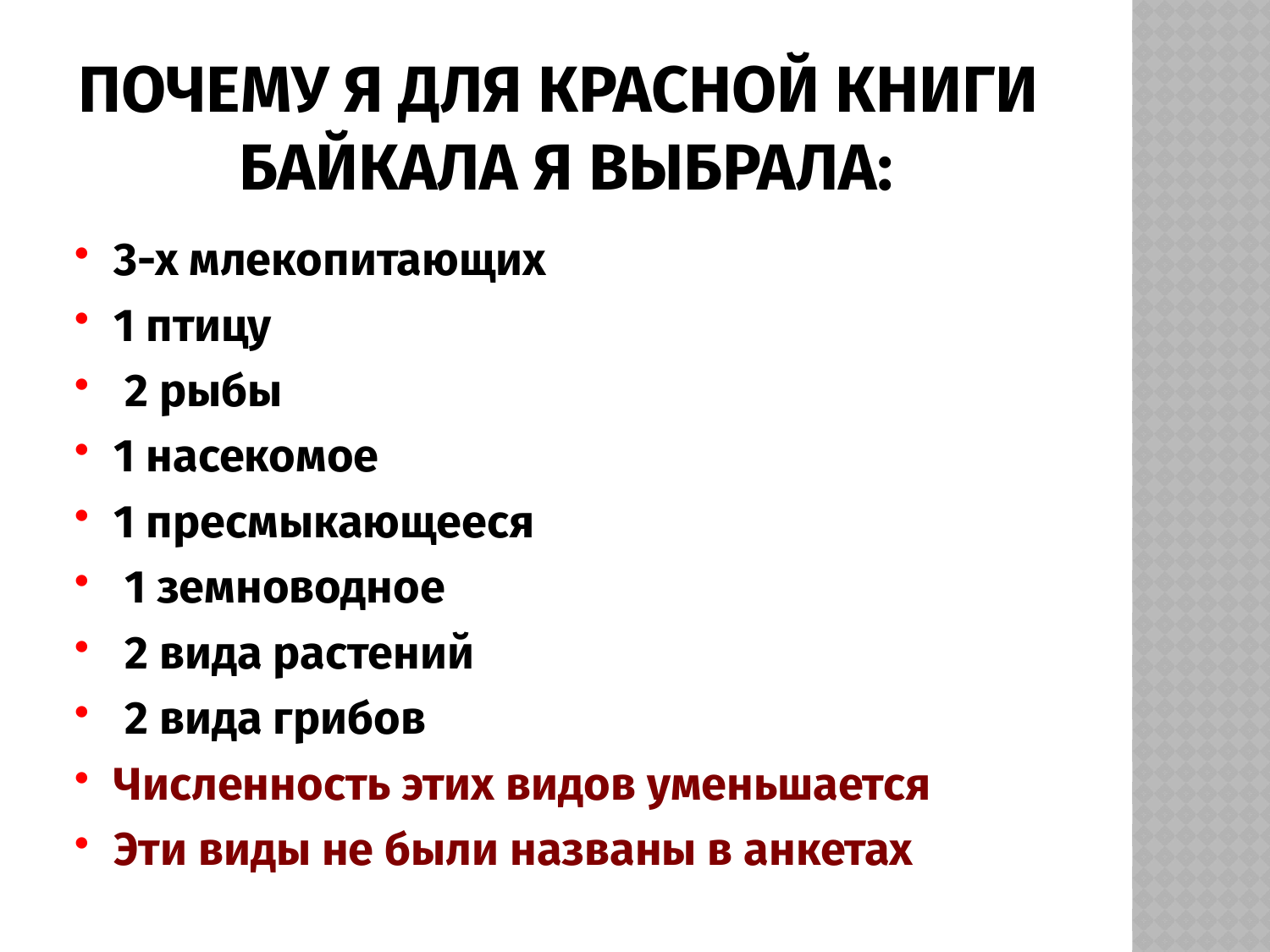

# Почему я Для Красной книги байкала я выбрала:
3-х млекопитающих
1 птицу
 2 рыбы
1 насекомое
1 пресмыкающееся
 1 земноводное
 2 вида растений
 2 вида грибов
Численность этих видов уменьшается
Эти виды не были названы в анкетах